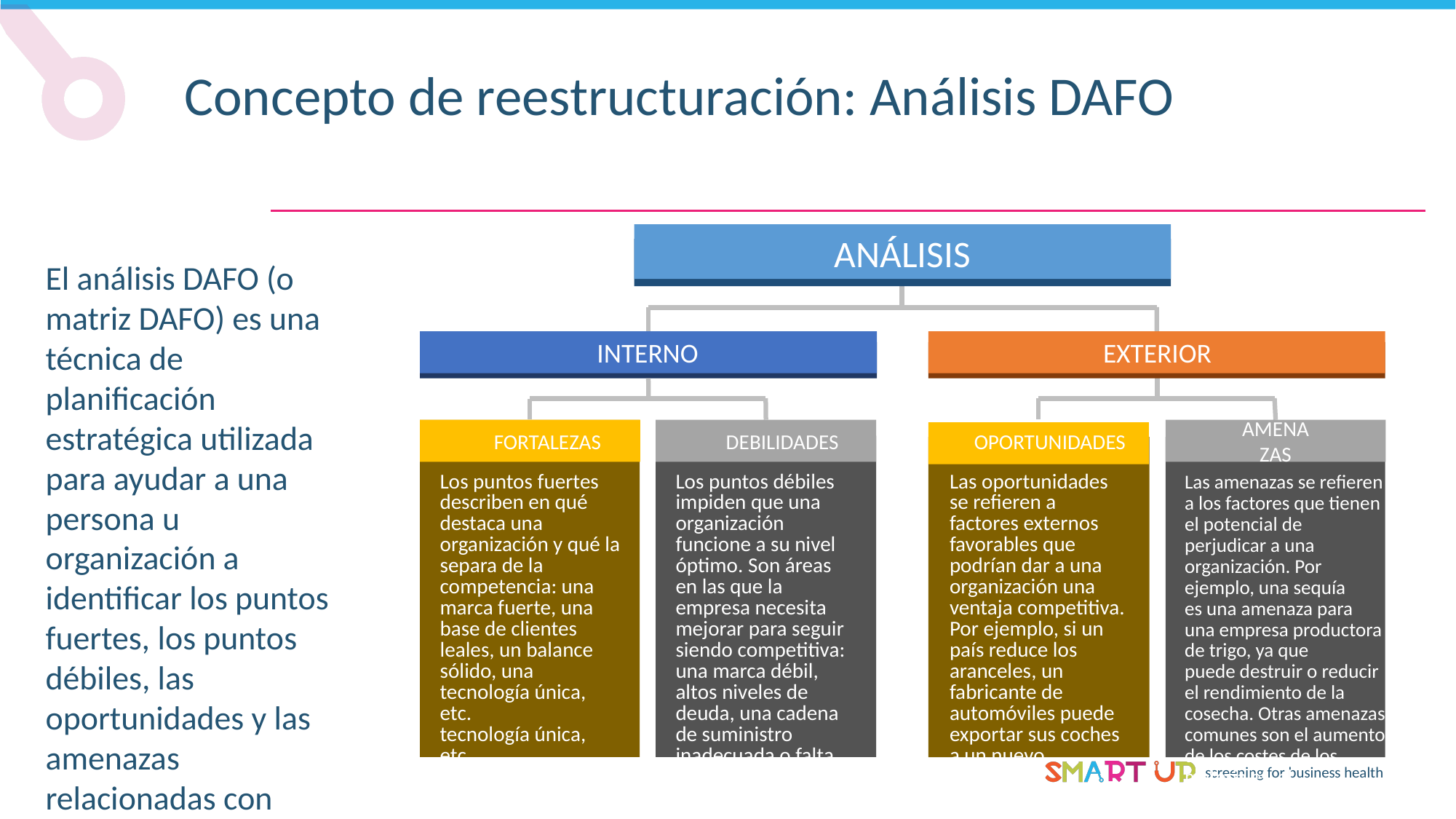

Concepto de reestructuración: Análisis DAFO

ANÁLISIS

El análisis DAFO (o matriz DAFO) es una técnica de planificación estratégica utilizada para ayudar a una persona u organización a identificar los puntos fuertes, los puntos débiles, las oportunidades y las amenazas relacionadas con
con la competencia empresarial o la planificación de proyectos.
INTERNO
EXTERIOR

FORTALEZAS
DEBILIDADES
OPORTUNIDADES
AMENAZAS

Los puntos fuertes describen en qué destaca una organización y qué la separa de la competencia: una marca fuerte, una base de clientes leales, un balance sólido, una tecnología única, etc.
tecnología única, etc.
Los puntos débiles impiden que una organización funcione a su nivel óptimo. Son áreas en las que la empresa necesita mejorar para seguir siendo competitiva: una marca débil, altos niveles de deuda, una cadena de suministro inadecuada o falta de capital.
Las oportunidades se refieren a factores externos favorables que podrían dar a una organización una ventaja competitiva. Por ejemplo, si un país reduce los aranceles, un fabricante de automóviles puede exportar sus coches a un nuevo mercado, aumentando las ventas y la cuota de mercado.
Las amenazas se refieren a los factores que tienen el potencial de perjudicar a una organización. Por ejemplo, una sequía
es una amenaza para una empresa productora de trigo, ya que
puede destruir o reducir el rendimiento de la cosecha. Otras amenazas comunes son el aumento de los costes de los materiales, el incremento de la competencia, la escasez de mano de obra, etc.